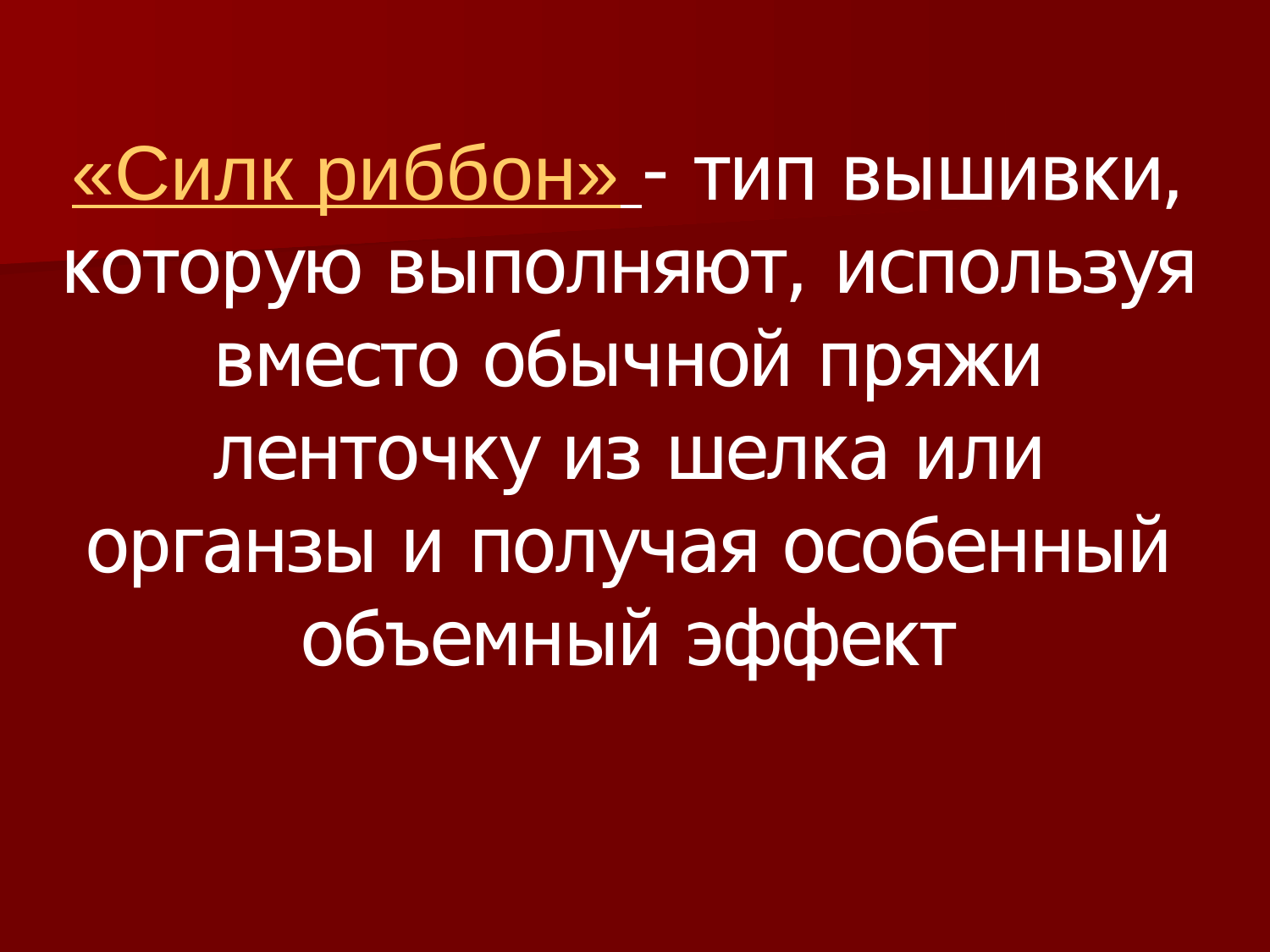

«Силк риббон» - тип вышивки, которую выполняют, используя вместо обычной пряжи ленточку из шелка или органзы и получая особенный объемный эффект